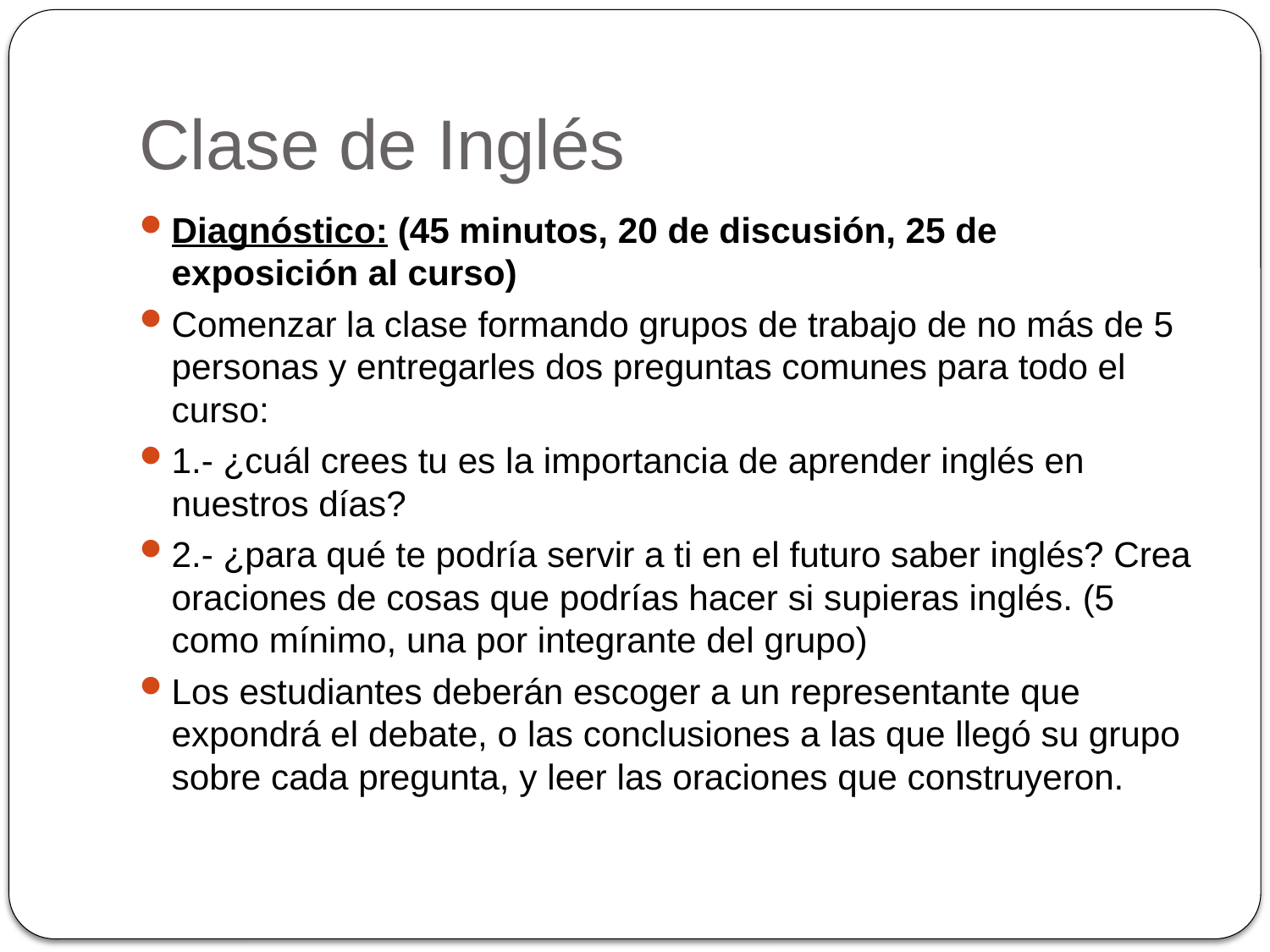

# Clase de Inglés
Diagnóstico: (45 minutos, 20 de discusión, 25 de exposición al curso)
Comenzar la clase formando grupos de trabajo de no más de 5 personas y entregarles dos preguntas comunes para todo el curso:
1.- ¿cuál crees tu es la importancia de aprender inglés en nuestros días?
2.- ¿para qué te podría servir a ti en el futuro saber inglés? Crea oraciones de cosas que podrías hacer si supieras inglés. (5 como mínimo, una por integrante del grupo)
Los estudiantes deberán escoger a un representante que expondrá el debate, o las conclusiones a las que llegó su grupo sobre cada pregunta, y leer las oraciones que construyeron.